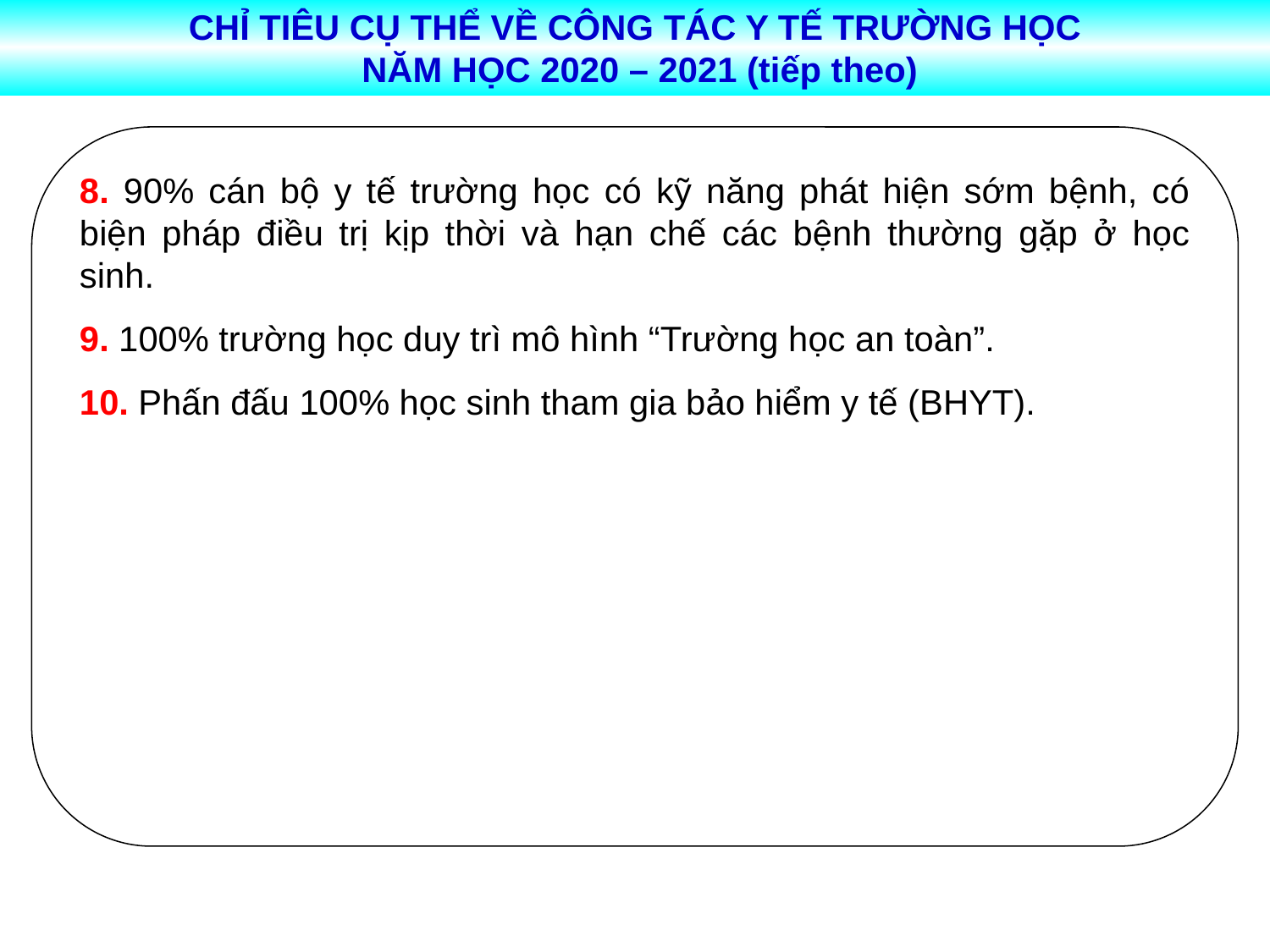

CHỈ TIÊU CỤ THỂ VỀ CÔNG TÁC Y TẾ TRƯỜNG HỌC
 NĂM HỌC 2020 – 2021 (tiếp theo)
8. 90% cán bộ y tế trường học có kỹ năng phát hiện sớm bệnh, có biện pháp điều trị kịp thời và hạn chế các bệnh thường gặp ở học sinh.
9. 100% trường học duy trì mô hình “Trường học an toàn”.
10. Phấn đấu 100% học sinh tham gia bảo hiểm y tế (BHYT).